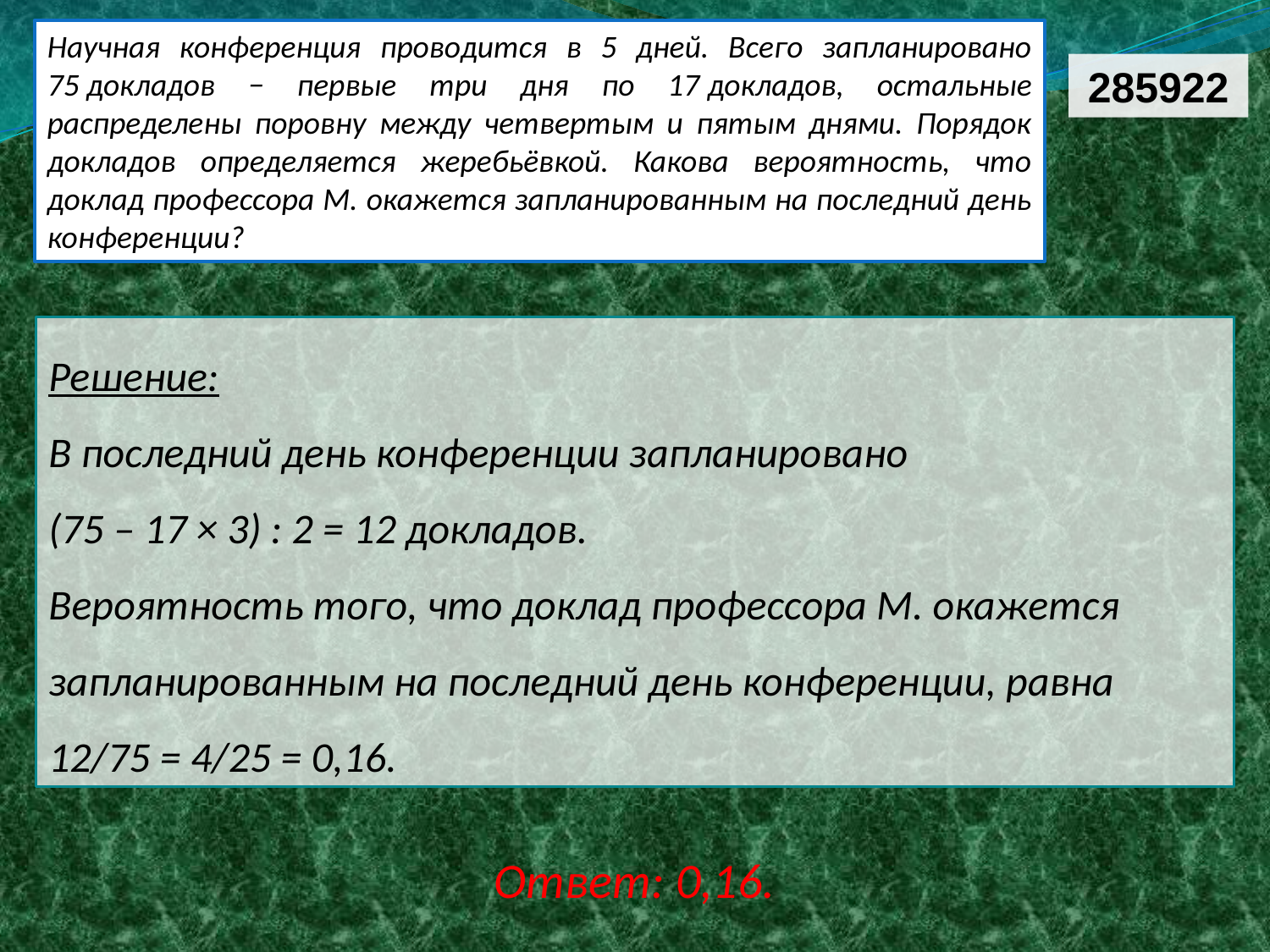

Научная конференция проводится в 5 дней. Всего запланировано 75 докладов − первые три дня по 17 докладов, остальные распределены поровну между четвертым и пятым днями. Порядок докладов определяется жеребьёвкой. Какова вероятность, что доклад профессора М. окажется запланированным на последний день конференции?
285922
Решение:
В последний день конференции запланировано
(75 – 17 × 3) : 2 = 12 докладов.
Вероятность того, что доклад профессора М. окажется запланированным на последний день конференции, равна  12/75 = 4/25 = 0,16.
Ответ: 0,16.